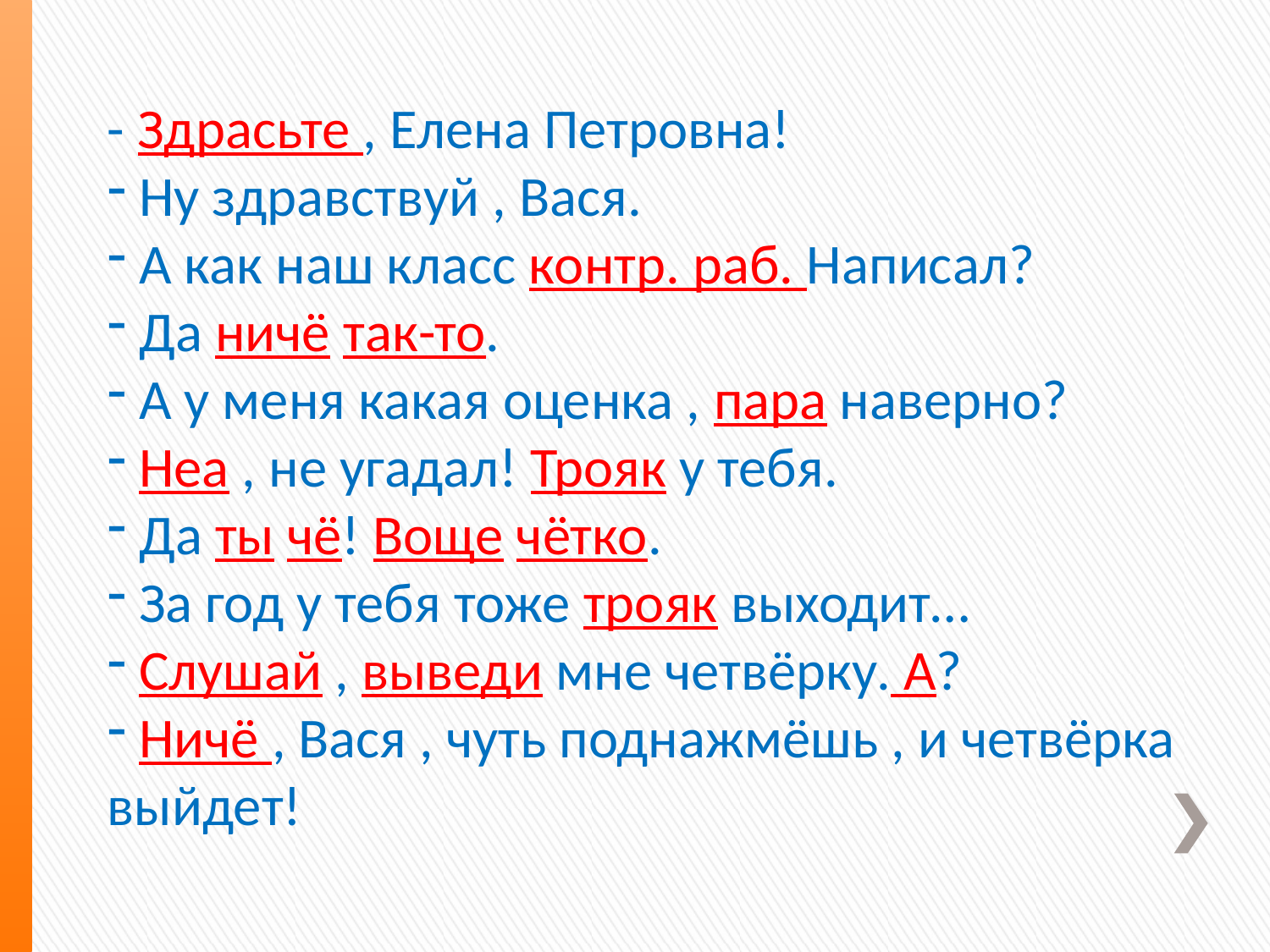

- Здрасьте , Елена Петровна!
 Ну здравствуй , Вася.
 А как наш класс контр. раб. Написал?
 Да ничё так-то.
 А у меня какая оценка , пара наверно?
 Неа , не угадал! Трояк у тебя.
 Да ты чё! Воще чётко.
 За год у тебя тоже трояк выходит…
 Слушай , выведи мне четвёрку. А?
 Ничё , Вася , чуть поднажмёшь , и четвёрка выйдет!